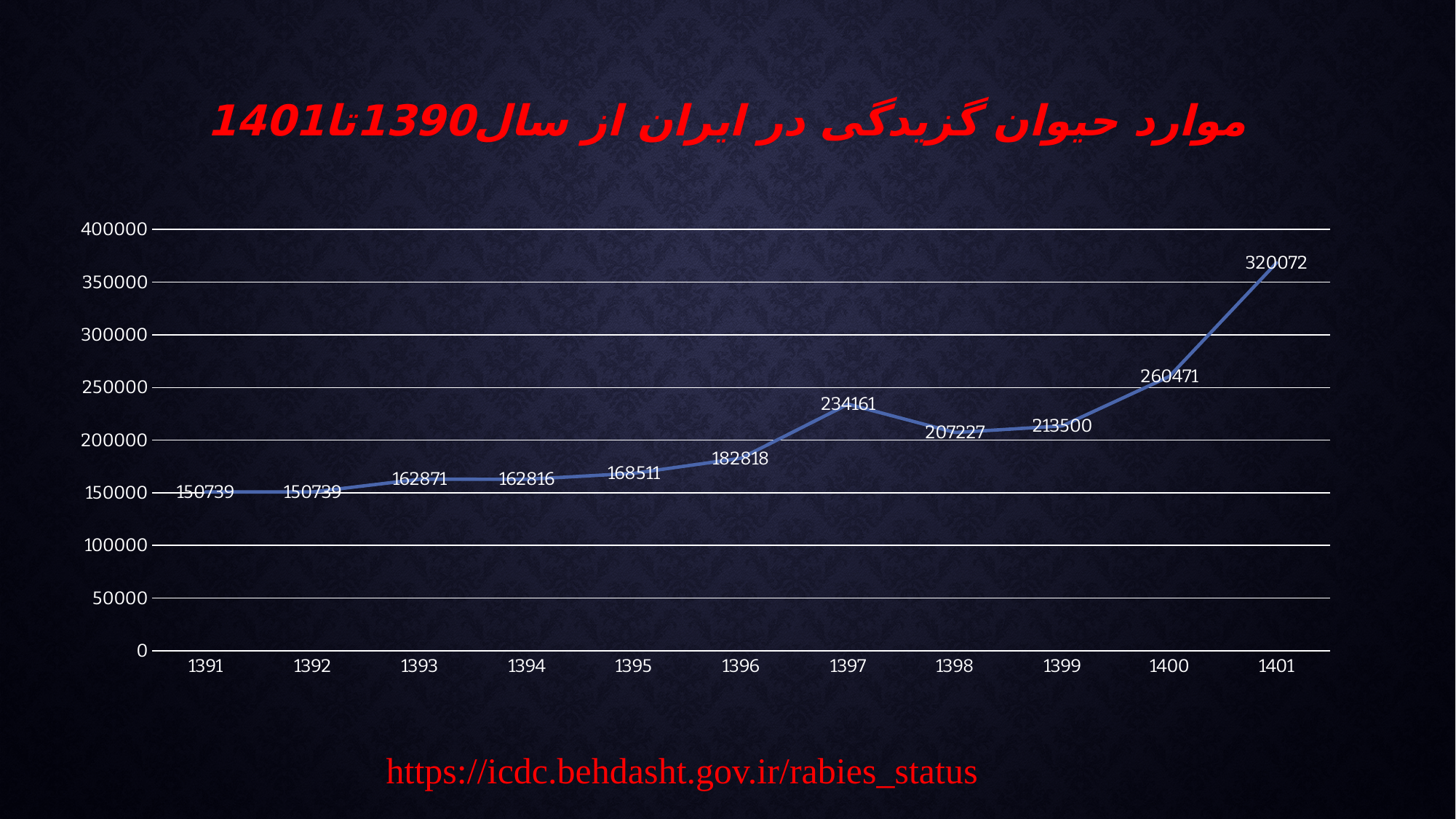

# موارد حیوان گزیدگی در ایران از سال1390تا1401

### Chart

| Category | 150476 |
|---|---|
| 1391 | 150739.0 |
| 1392 | 150739.0 |
| 1393 | 162871.0 |
| 1394 | 162816.0 |
| 1395 | 168511.0 |
| 1396 | 182818.0 |
| 1397 | 234161.0 |
| 1398 | 207227.0 |
| 1399 | 213500.0 |
| 1400 | 260471.0 |
| 1401 | 368298.0 |
https://icdc.behdasht.gov.ir/rabies_status